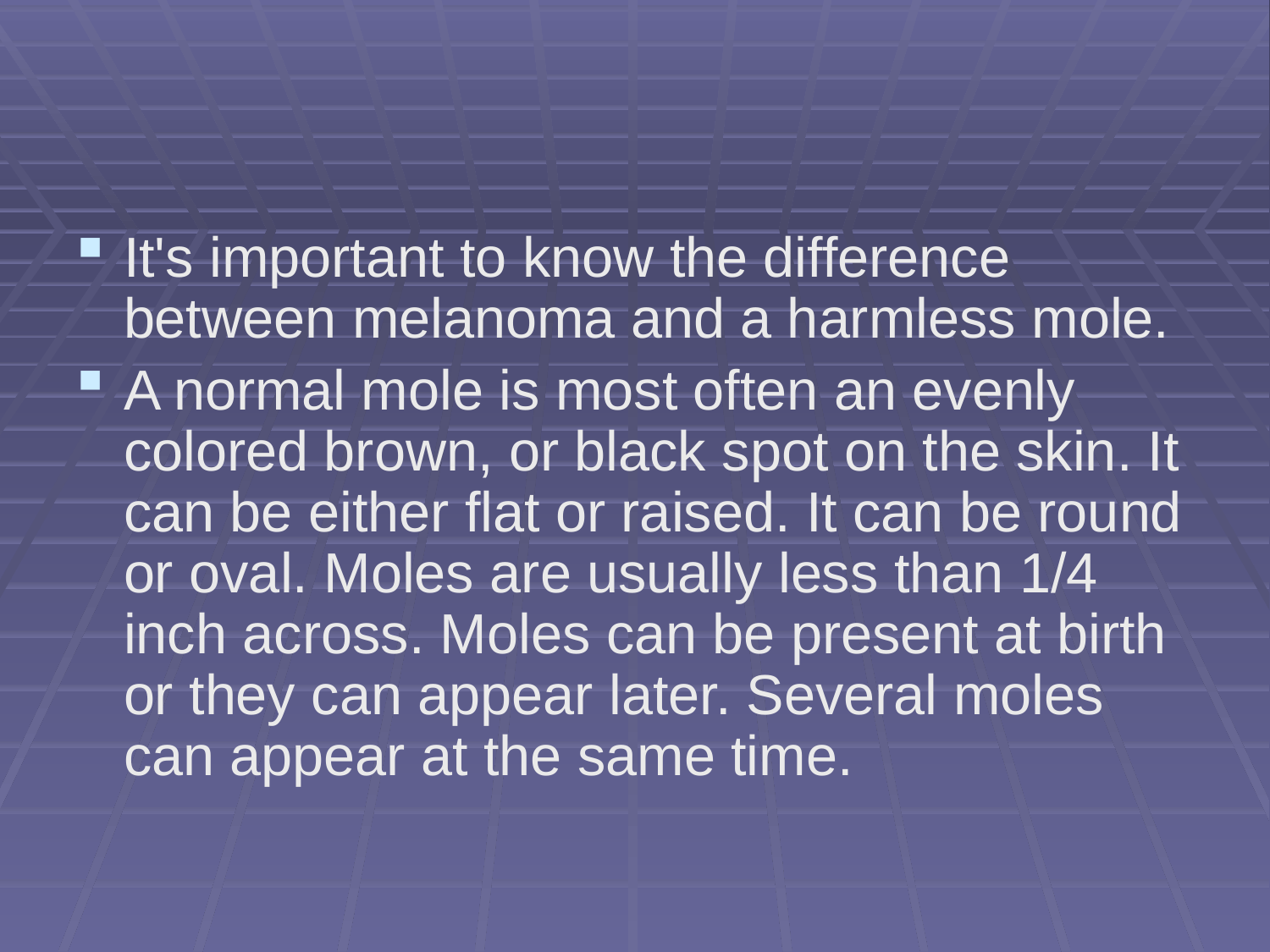

#
It's important to know the difference between melanoma and a harmless mole.
A normal mole is most often an evenly colored brown, or black spot on the skin. It can be either flat or raised. It can be round or oval. Moles are usually less than 1/4 inch across. Moles can be present at birth or they can appear later. Several moles can appear at the same time.